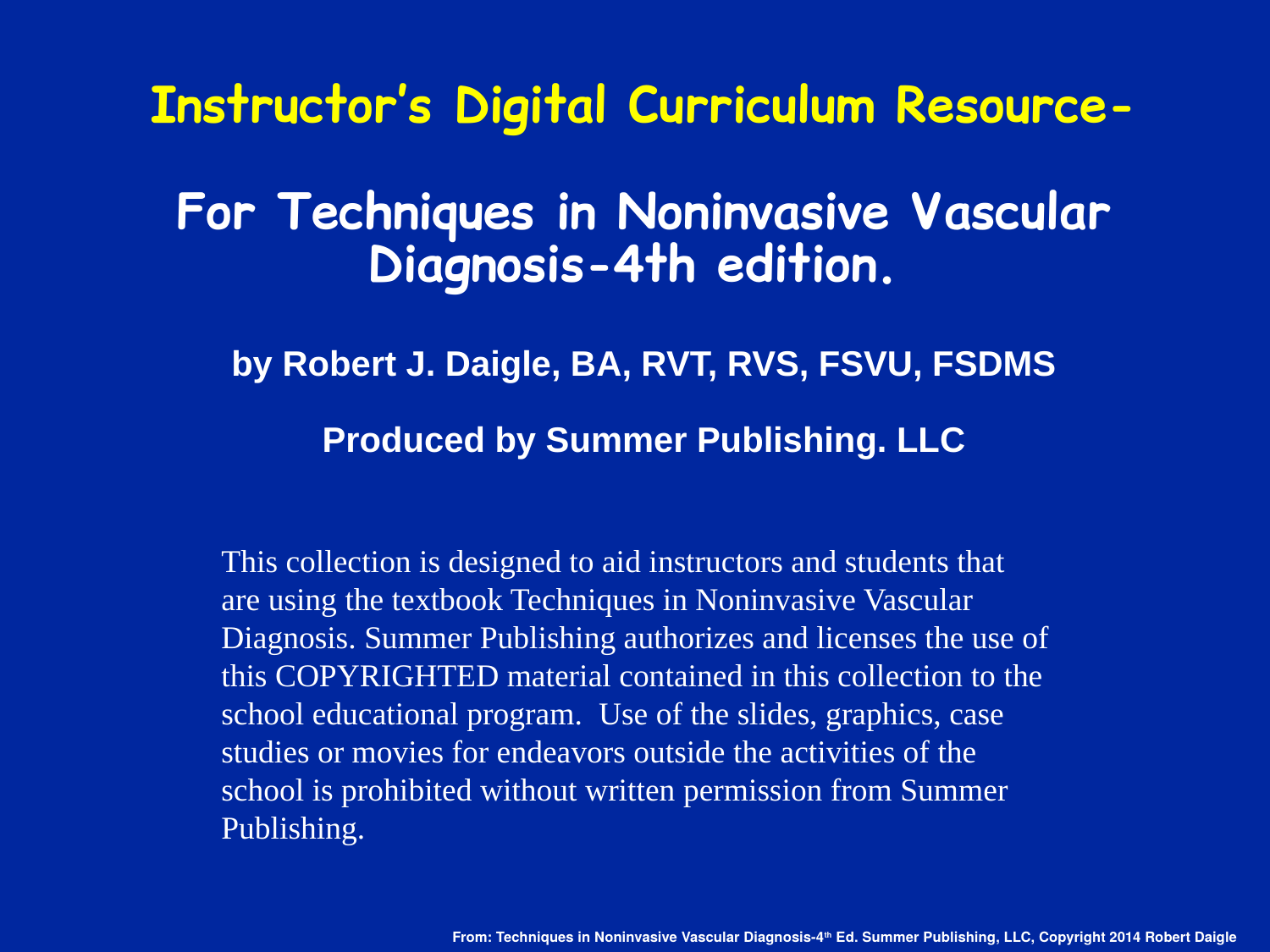

# Instructor’s Digital Curriculum Resource- For Techniques in Noninvasive Vascular Diagnosis-4th edition. by Robert J. Daigle, BA, RVT, RVS, FSVU, FSDMS Produced by Summer Publishing. LLC
This collection is designed to aid instructors and students that are using the textbook Techniques in Noninvasive Vascular Diagnosis. Summer Publishing authorizes and licenses the use of this COPYRIGHTED material contained in this collection to the school educational program.  Use of the slides, graphics, case studies or movies for endeavors outside the activities of the school is prohibited without written permission from Summer Publishing.